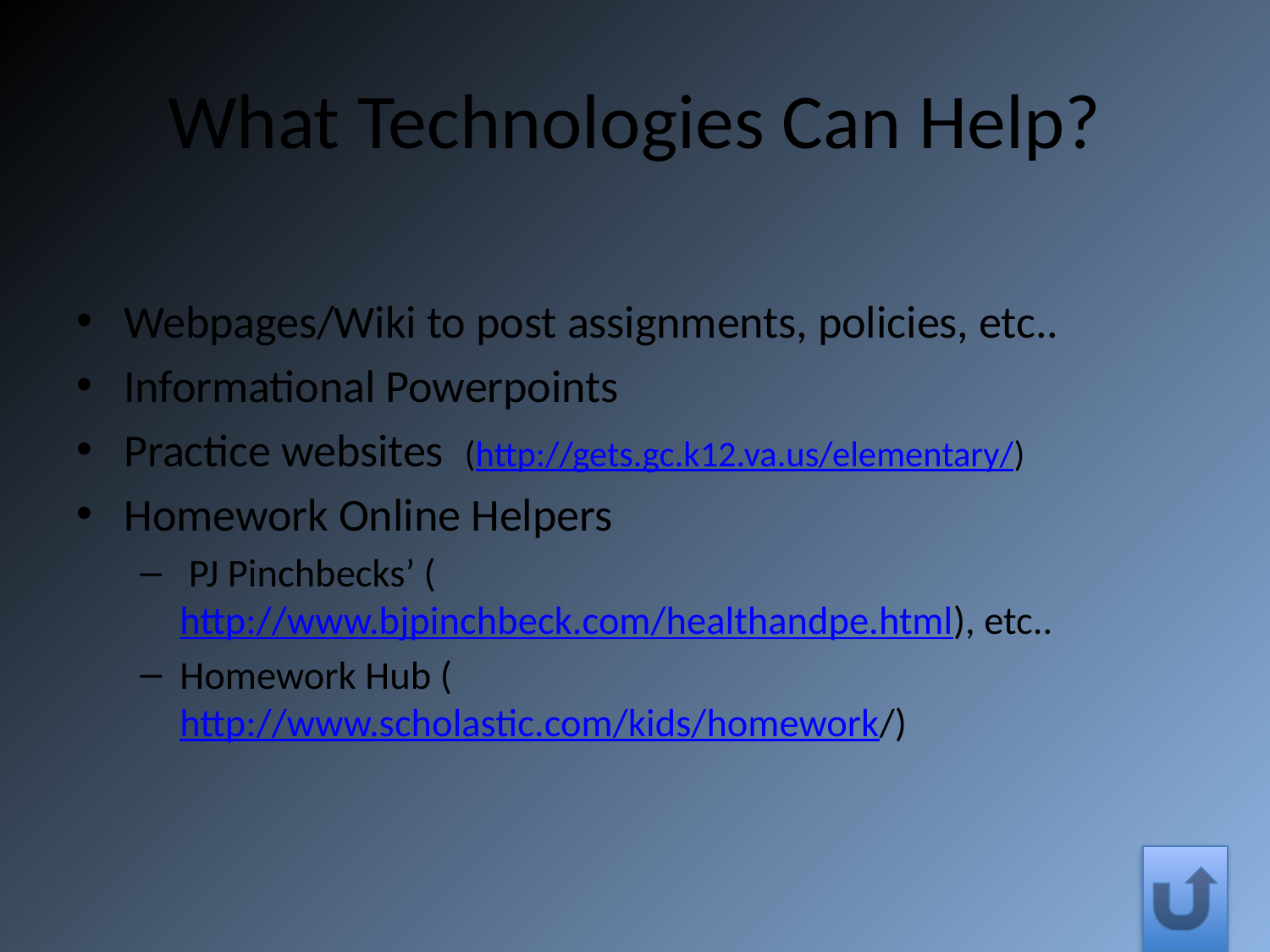

# What Technologies Can Help?

Webpages/Wiki to post assignments, policies, etc..
Informational Powerpoints
Practice websites  (http://gets.gc.k12.va.us/elementary/)
Homework Online Helpers
 PJ Pinchbecks’ (http://www.bjpinchbeck.com/healthandpe.html), etc..
Homework Hub (http://www.scholastic.com/kids/homework/)